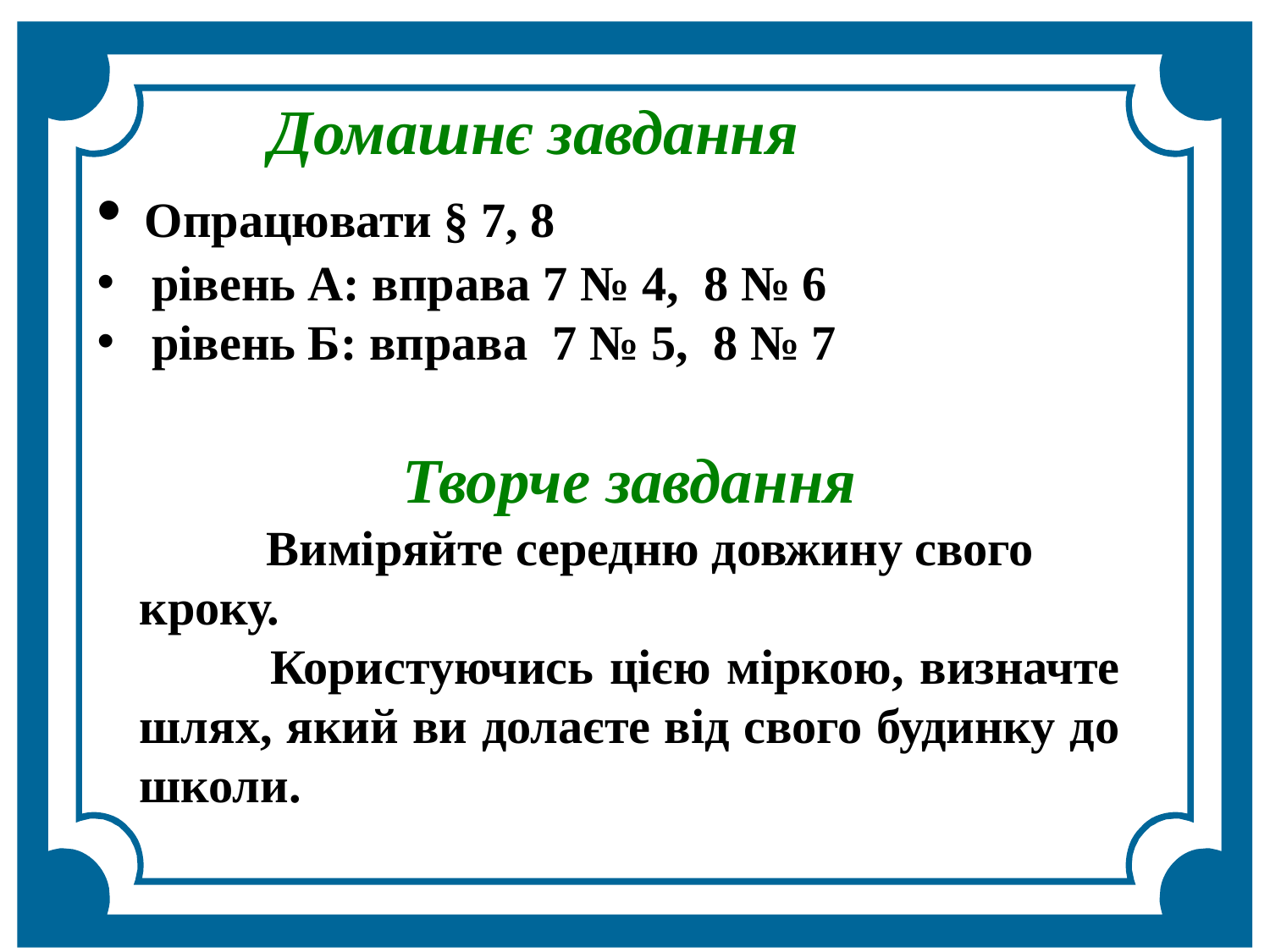

Домашнє завдання
 Опрацювати § 7, 8
  рівень А: вправа 7 № 4,  8 № 6
  рівень Б: вправа  7 № 5,  8 № 7
Творче завдання
	Виміряйте середню довжину свого кроку.
 	Користуючись цією міркою, визначте шлях, який ви долаєте від свого будинку до школи.